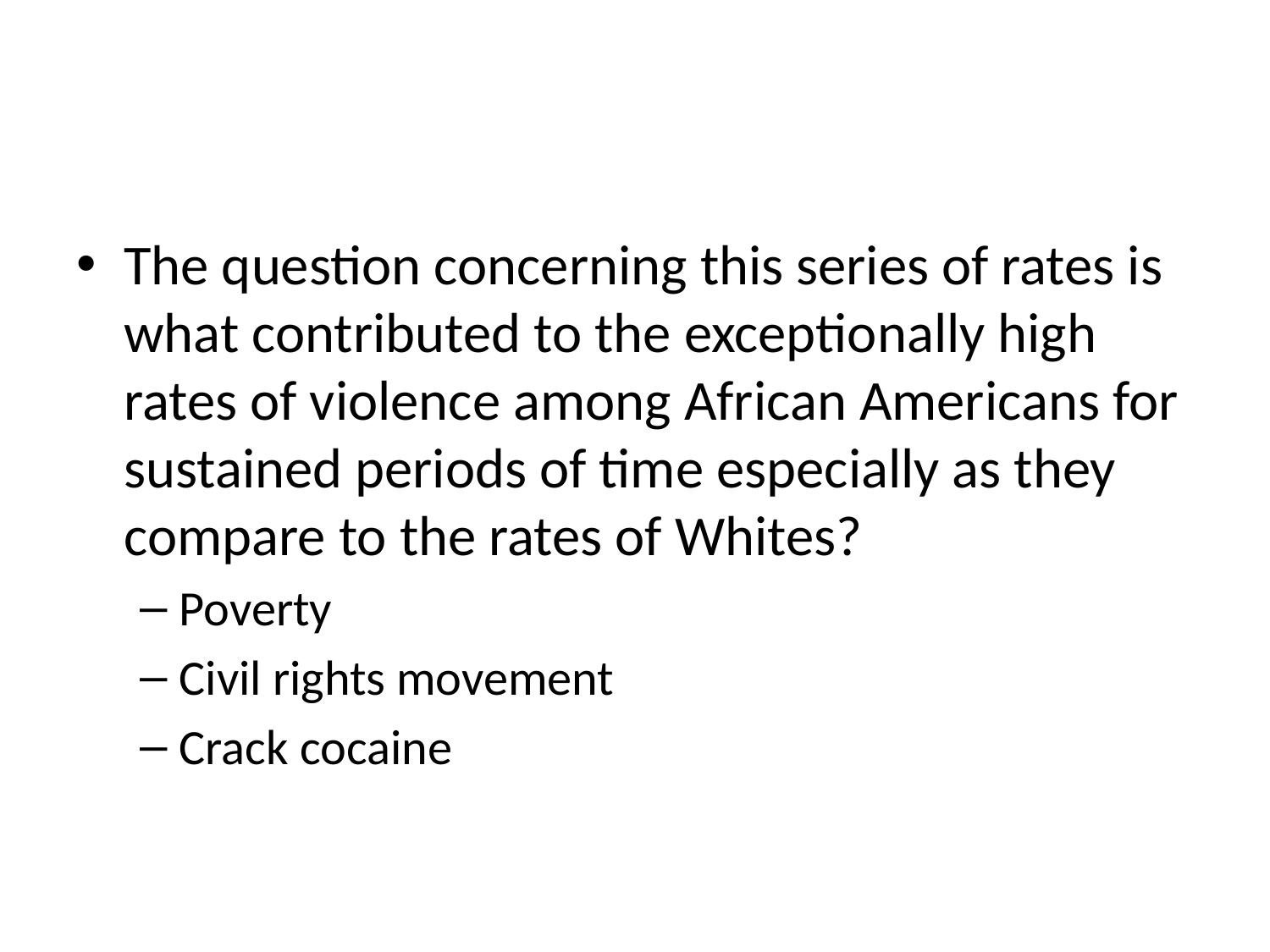

#
The question concerning this series of rates is what contributed to the exceptionally high rates of violence among African Americans for sustained periods of time especially as they compare to the rates of Whites?
Poverty
Civil rights movement
Crack cocaine